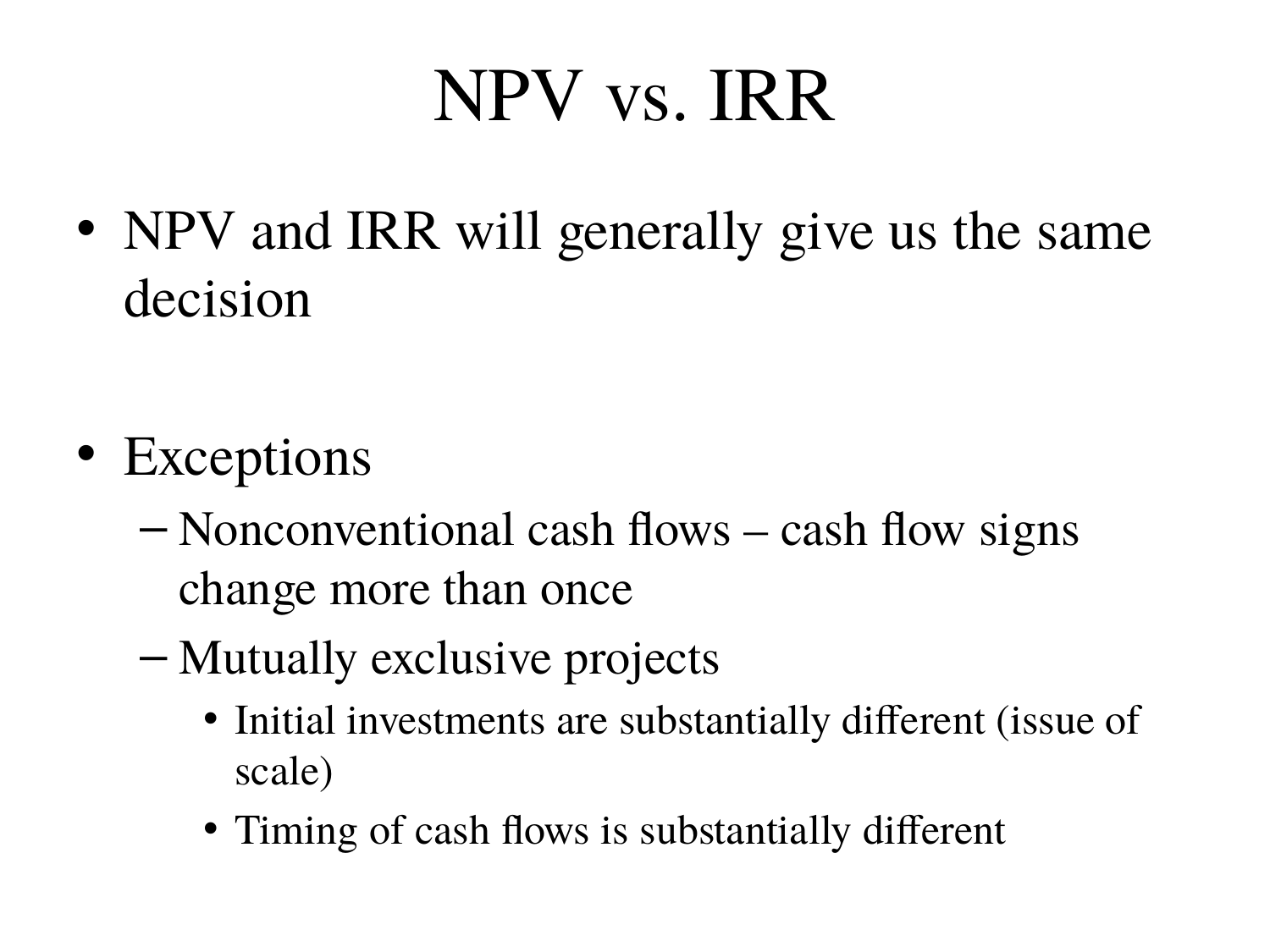

# NPV vs. IRR
NPV and IRR will generally give us the same decision

Exceptions
Nonconventional cash flows – cash flow signs change more than once
Mutually exclusive projects
Initial investments are substantially different (issue of scale)
Timing of cash flows is substantially different